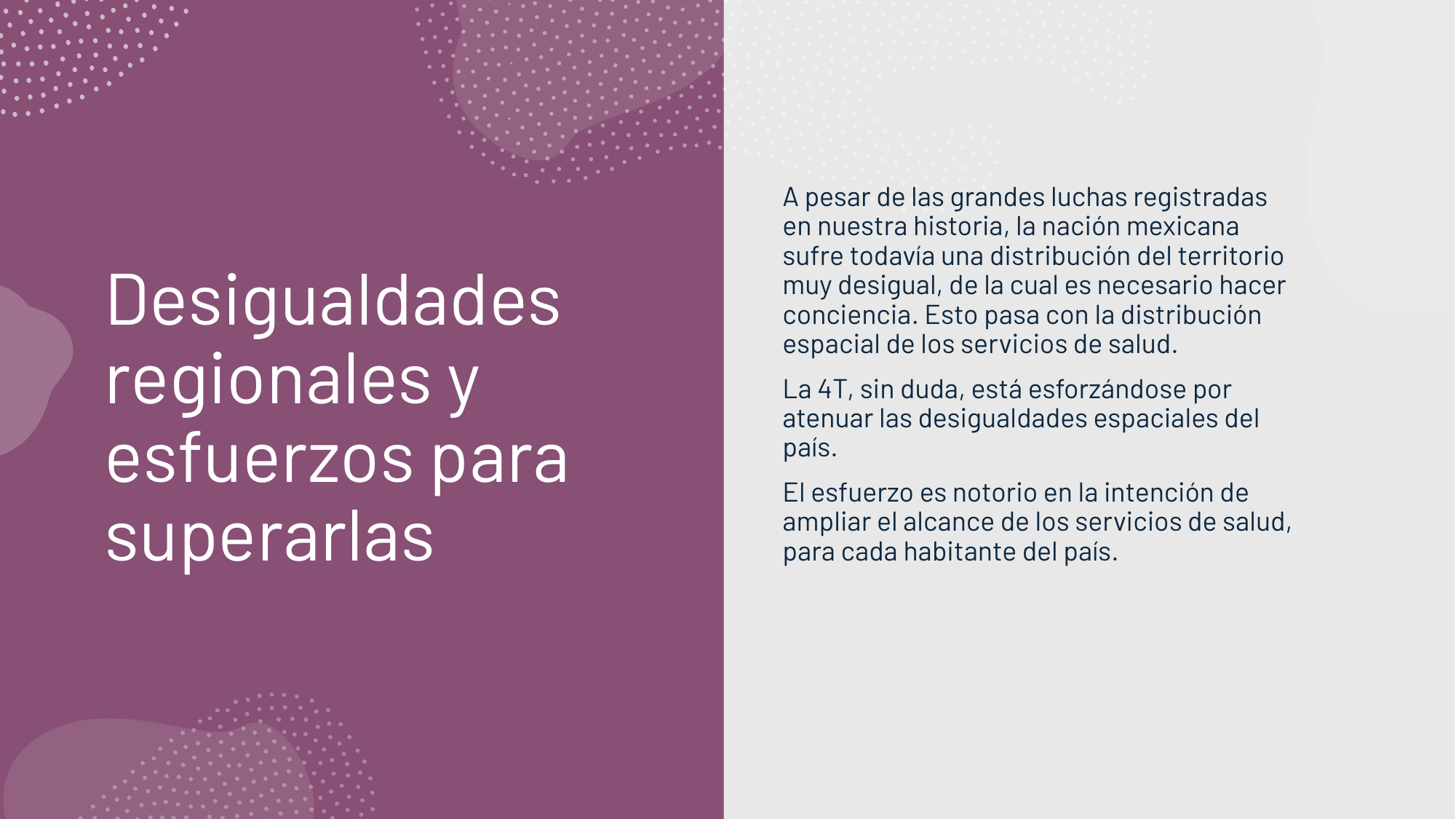

A pesar de las grandes luchas registradas en nuestra historia, la nación mexicana sufre todavía una distribución del territorio muy desigual, de la cual es necesario hacer conciencia. Esto pasa con la distribución espacial de los servicios de salud.
La 4T, sin duda, está esforzándose por atenuar las desigualdades espaciales del país.
El esfuerzo es notorio en la intención de ampliar el alcance de los servicios de salud, para cada habitante del país.

# Desigualdades regionales y esfuerzos para superarlas